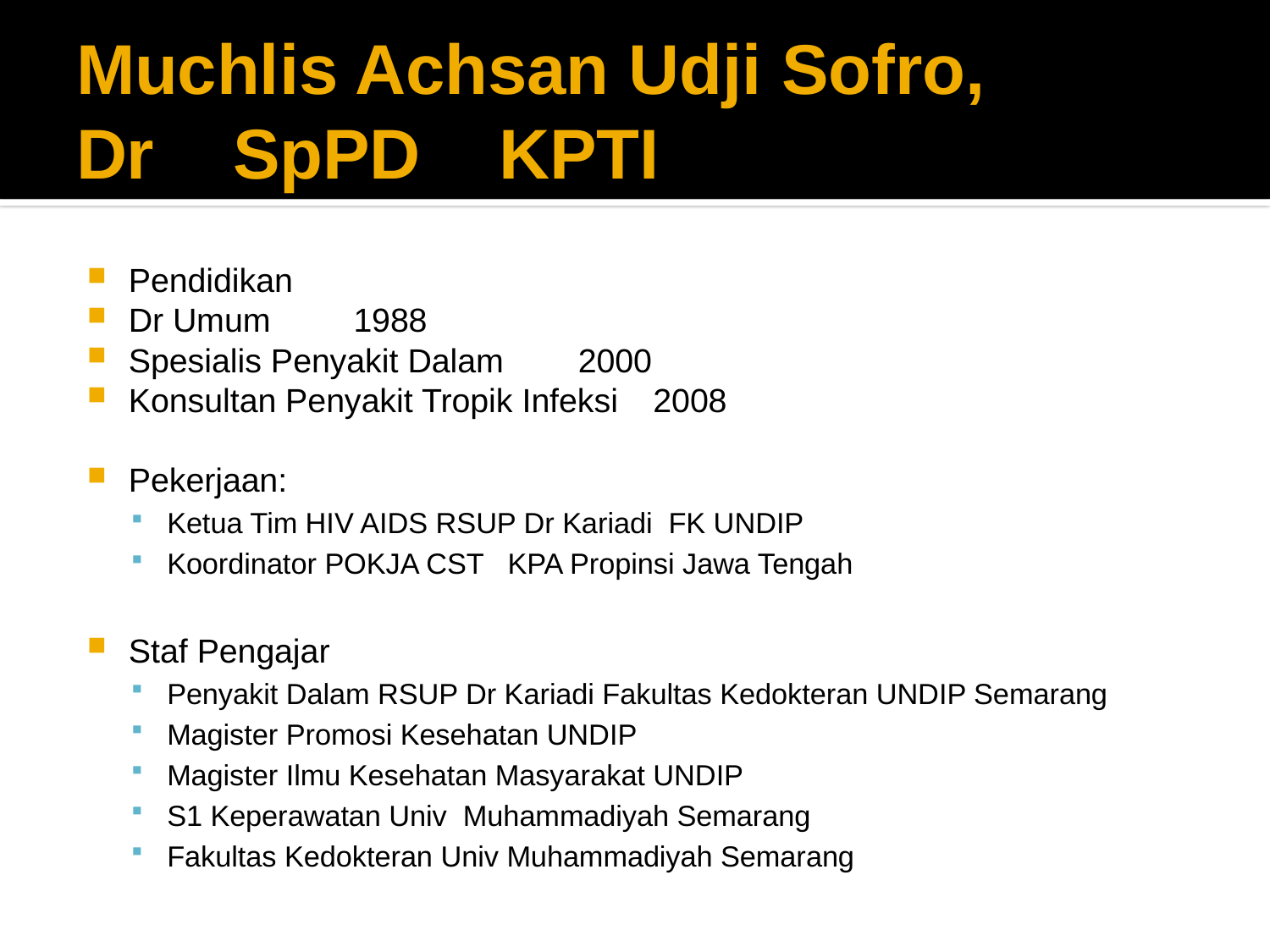

# Muchlis Achsan Udji Sofro, Dr    SpPD    KPTI
Pendidikan
Dr Umum 				1988
Spesialis Penyakit Dalam 		2000
Konsultan Penyakit Tropik Infeksi 	2008

Pekerjaan:
Ketua Tim HIV AIDS RSUP Dr Kariadi  FK UNDIP
Koordinator POKJA CST   KPA Propinsi Jawa Tengah

Staf Pengajar
Penyakit Dalam RSUP Dr Kariadi Fakultas Kedokteran UNDIP Semarang
Magister Promosi Kesehatan UNDIP
Magister Ilmu Kesehatan Masyarakat UNDIP
S1 Keperawatan Univ  Muhammadiyah Semarang
Fakultas Kedokteran Univ Muhammadiyah Semarang